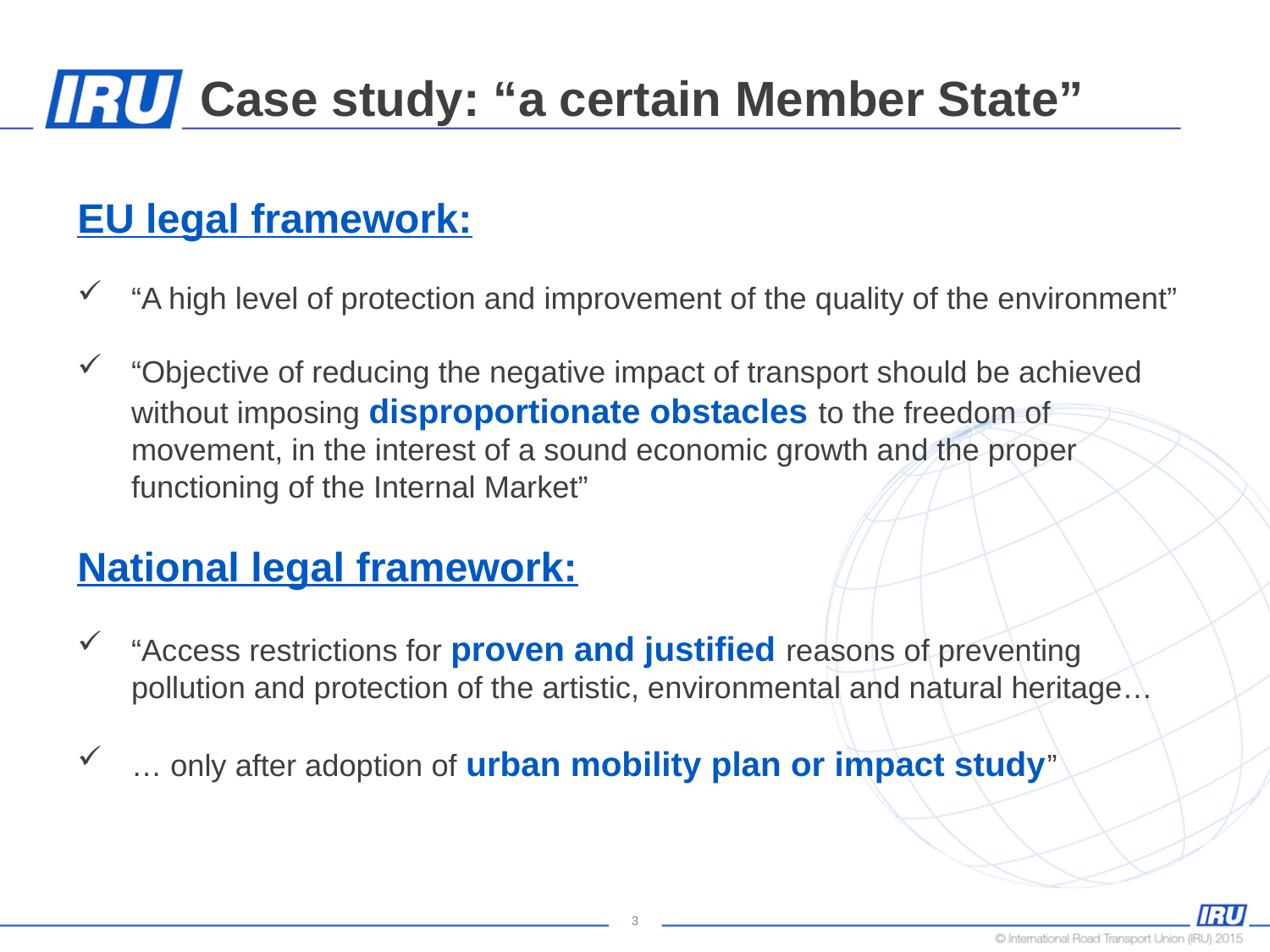

# Case study: “a certain Member State”
EU legal framework:

“A high level of protection and improvement of the quality of the environment”

“Objective of reducing the negative impact of transport should be achieved without imposing disproportionate obstacles to the freedom of movement, in the interest of a sound economic growth and the proper functioning of the Internal Market”

National legal framework:

“Access restrictions for proven and justified reasons of preventing pollution and protection of the artistic, environmental and natural heritage…

… only after adoption of urban mobility plan or impact study”